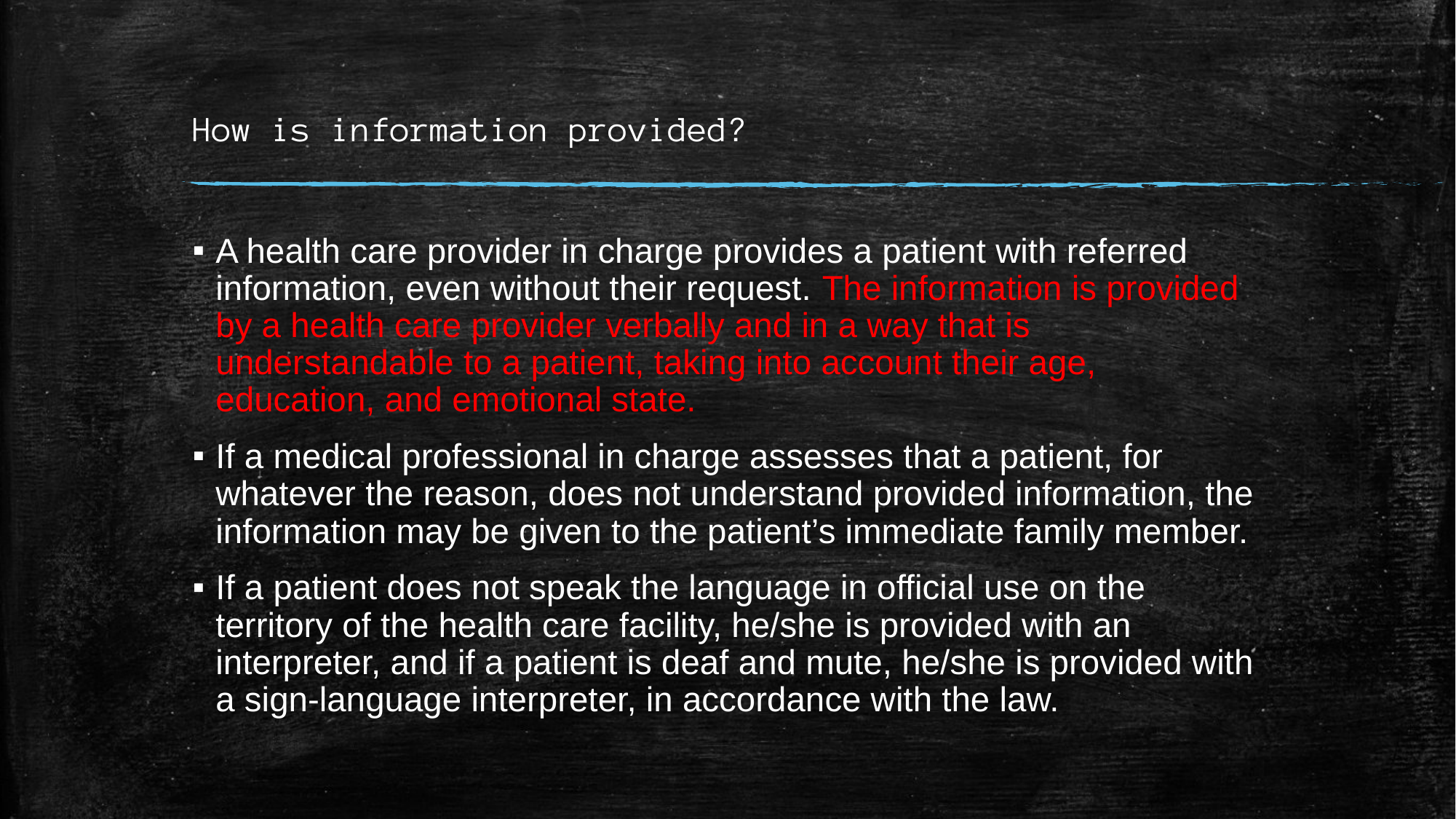

# How is information provided?
A health care provider in charge provides a patient with referred information, even without their request. The information is provided by a health care provider verbally and in a way that is understandable to a patient, taking into account their age, education, and emotional state.
If a medical professional in charge assesses that a patient, for whatever the reason, does not understand provided information, the information may be given to the patient’s immediate family member.
If a patient does not speak the language in official use on the territory of the health care facility, he/she is provided with an interpreter, and if a patient is deaf and mute, he/she is provided with a sign-language interpreter, in accordance with the law.